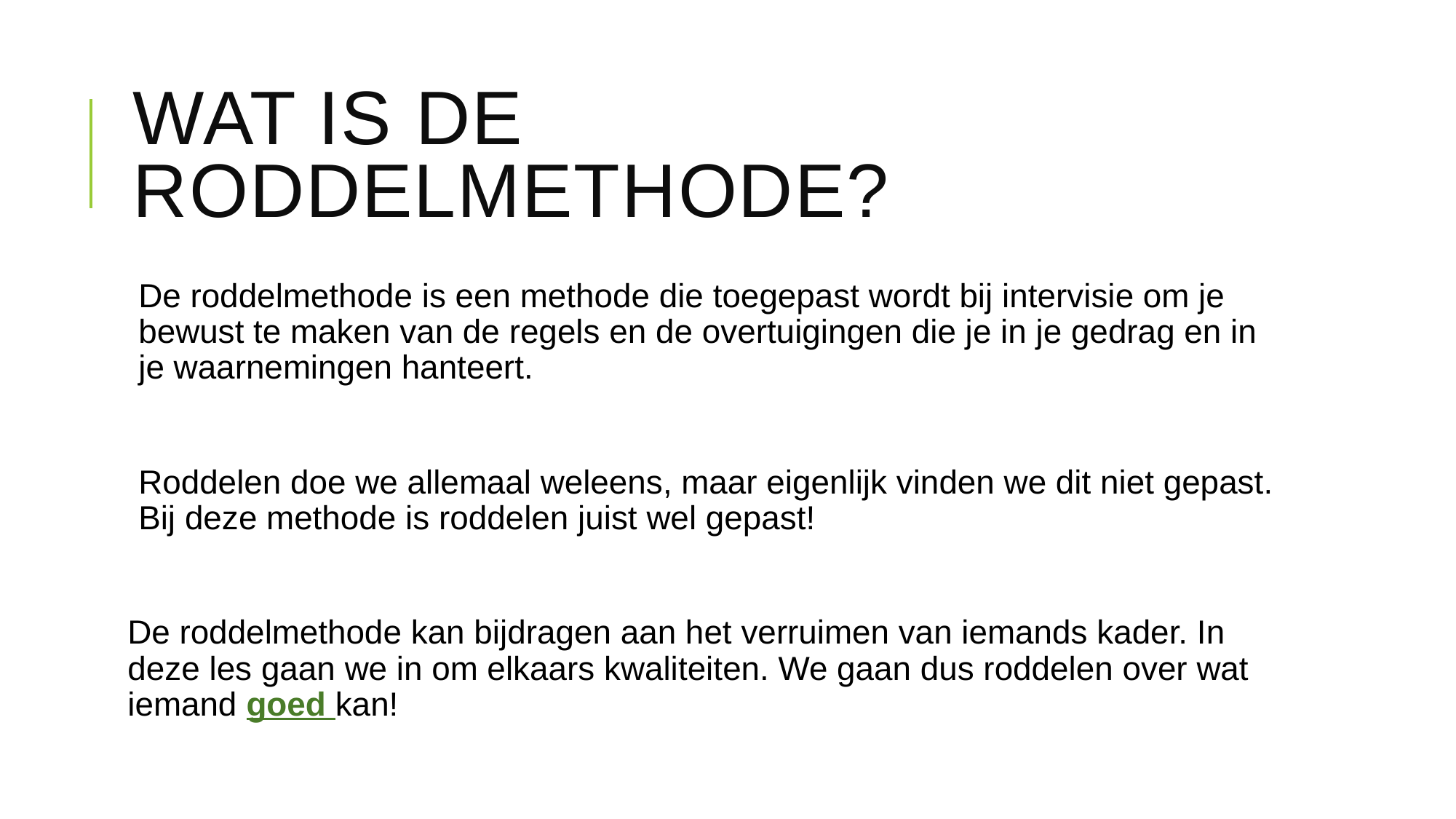

# Wat is de roddelmethode?
De roddelmethode is een methode die toegepast wordt bij intervisie om je bewust te maken van de regels en de overtuigingen die je in je gedrag en in je waarnemingen hanteert.

Roddelen doe we allemaal weleens, maar eigenlijk vinden we dit niet gepast. Bij deze methode is roddelen juist wel gepast!

De roddelmethode kan bijdragen aan het verruimen van iemands kader. In deze les gaan we in om elkaars kwaliteiten. We gaan dus roddelen over wat iemand goed kan!